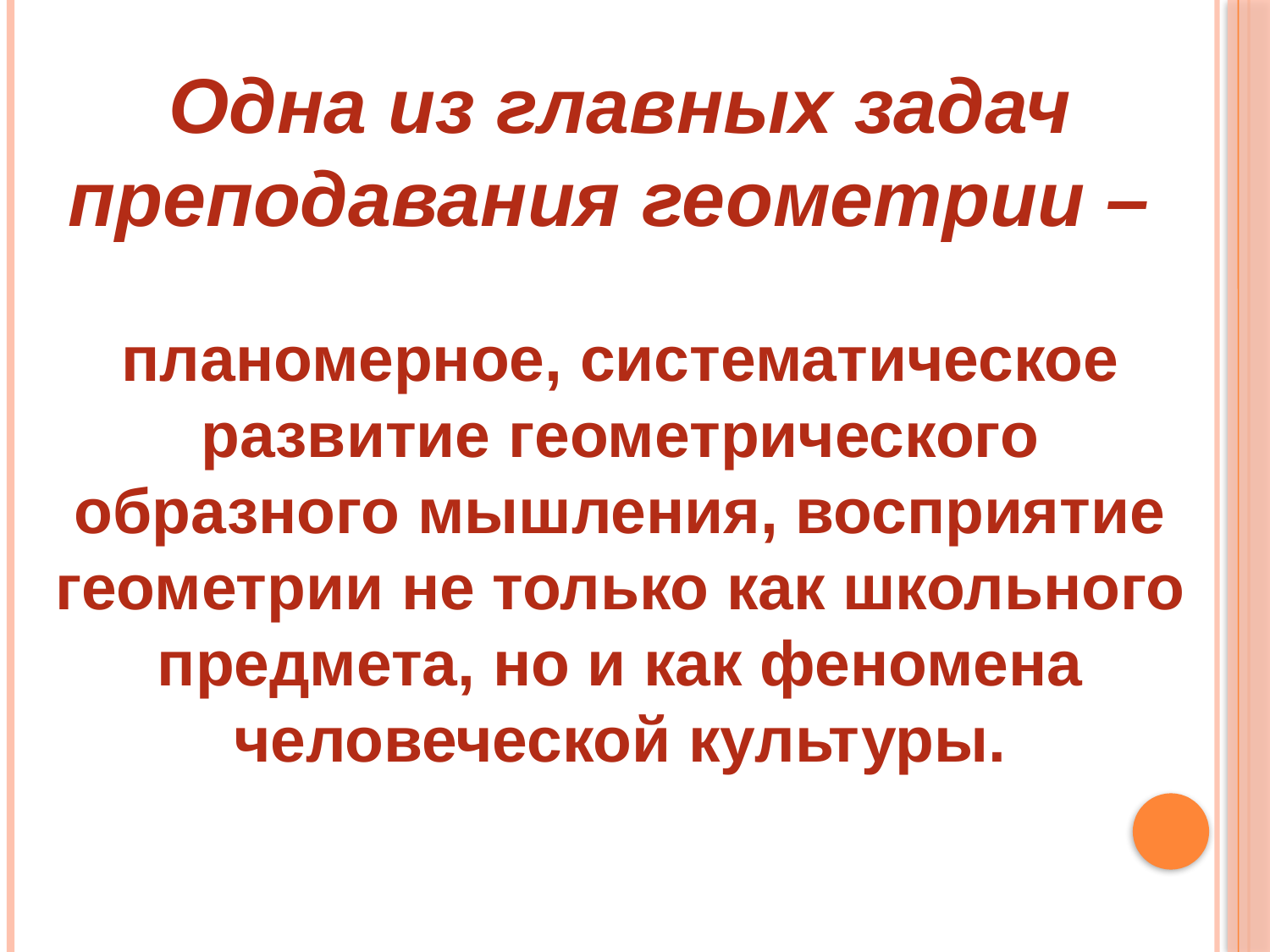

Одна из главных задач преподавания геометрии –

планомерное, систематическое развитие геометрического образного мышления, восприятие геометрии не только как школьного предмета, но и как феномена человеческой культуры.